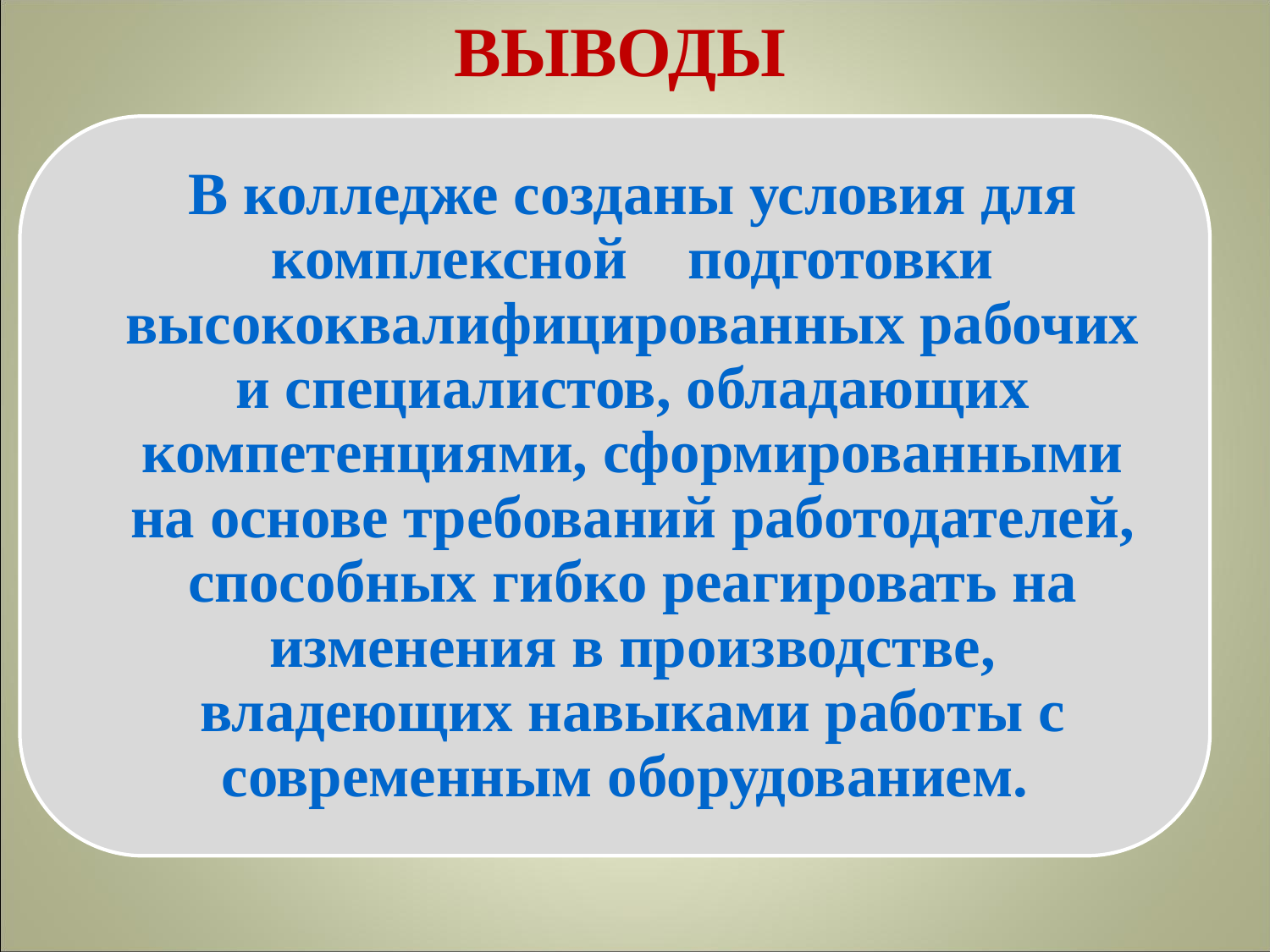

ВЫВОДЫ
В колледже созданы условия для комплексной    подготовки высококвалифицированных рабочих и специалистов, обладающих компетенциями, сформированными на основе требований работодателей, способных гибко реагировать на изменения в производстве, владеющих навыками работы с современным оборудованием.
#